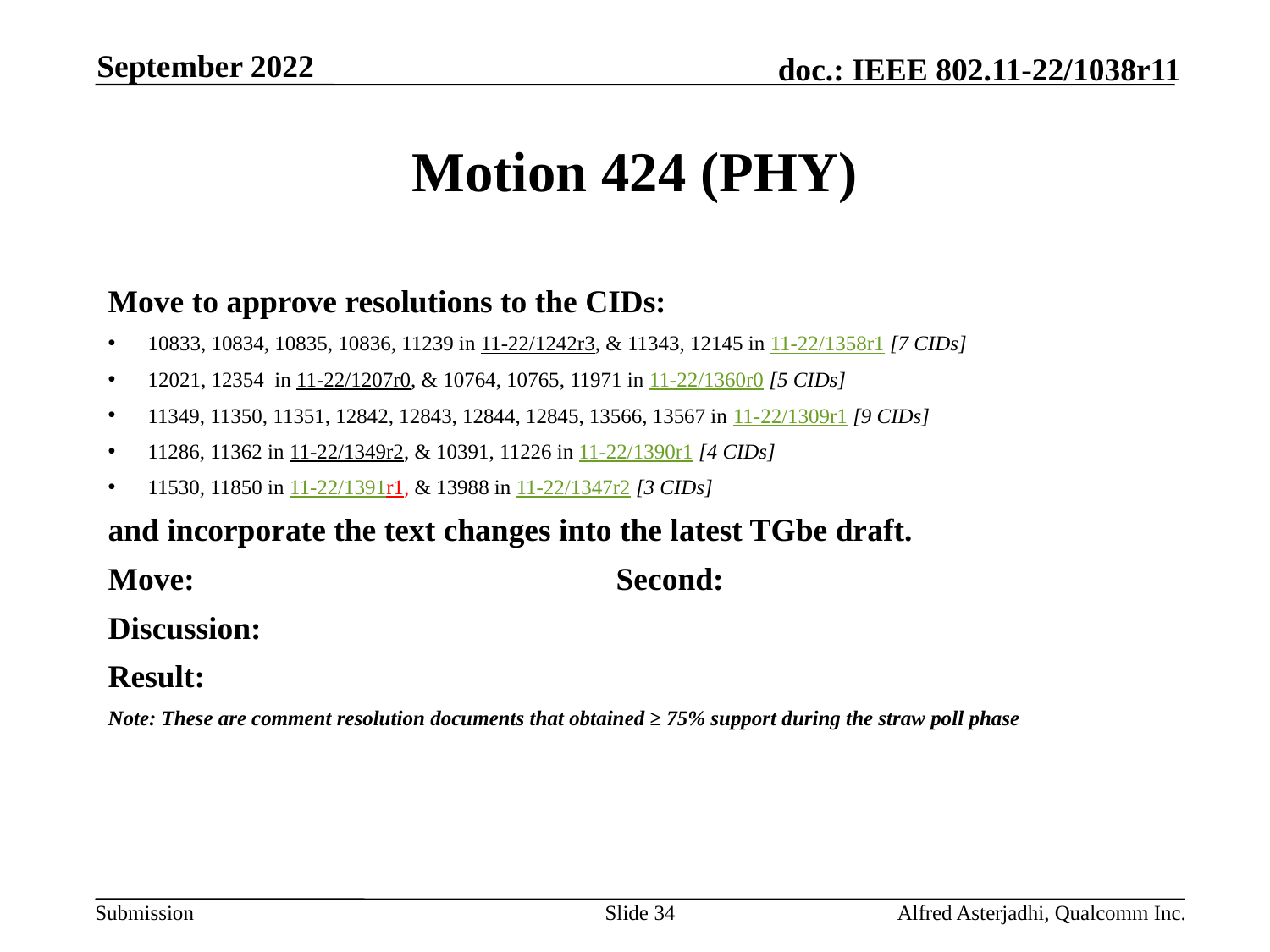

September 2022
# Motion 424 (PHY)
Move to approve resolutions to the CIDs:
10833, 10834, 10835, 10836, 11239 in 11-22/1242r3, & 11343, 12145 in 11-22/1358r1 [7 CIDs]
12021, 12354  in 11-22/1207r0, & 10764, 10765, 11971 in 11-22/1360r0 [5 CIDs]
11349, 11350, 11351, 12842, 12843, 12844, 12845, 13566, 13567 in 11-22/1309r1 [9 CIDs]
11286, 11362 in 11-22/1349r2, & 10391, 11226 in 11-22/1390r1 [4 CIDs]
11530, 11850 in 11-22/1391r1, & 13988 in 11-22/1347r2 [3 CIDs]
and incorporate the text changes into the latest TGbe draft.
Move: 				Second:
Discussion:
Result:
Note: These are comment resolution documents that obtained ≥ 75% support during the straw poll phase
Slide 34
Alfred Asterjadhi, Qualcomm Inc.